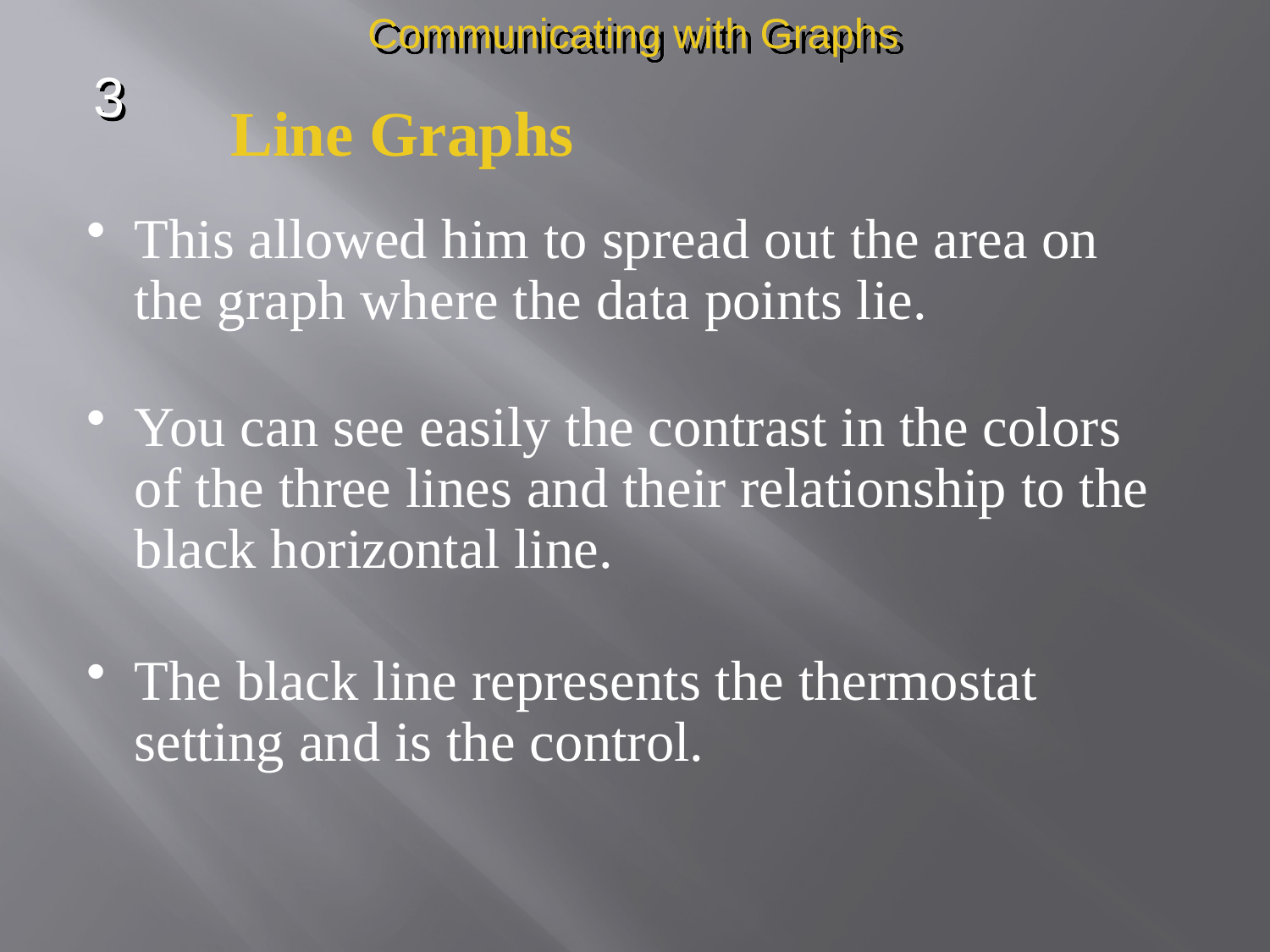

Communicating with Graphs
3
Line Graphs
This allowed him to spread out the area on the graph where the data points lie.
You can see easily the contrast in the colors of the three lines and their relationship to the black horizontal line.
The black line represents the thermostat setting and is the control.